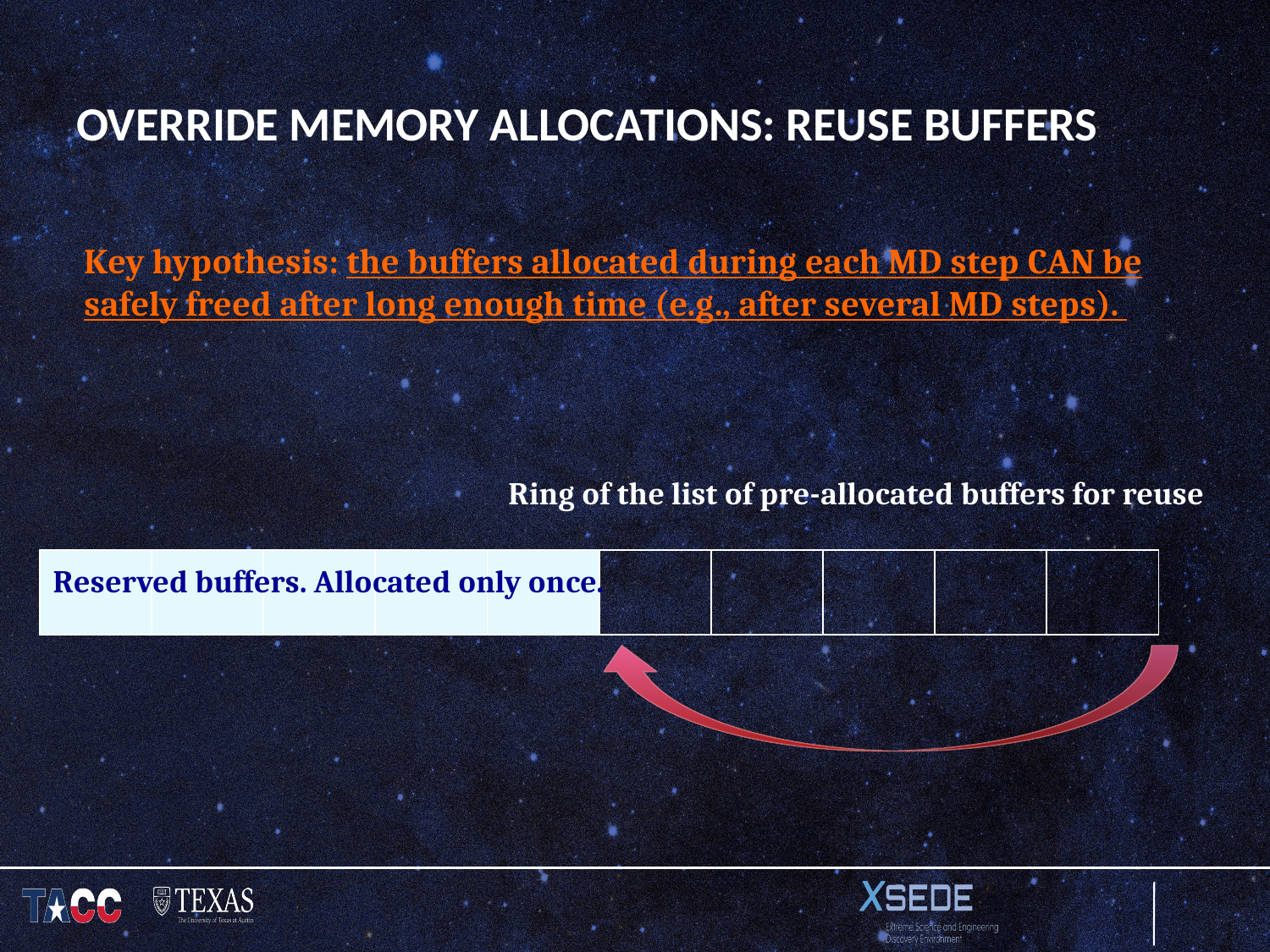

# Override memory allocations: Reuse buffers
Key hypothesis: the buffers allocated during each MD step CAN be safely freed after long enough time (e.g., after several MD steps).
Ring of the list of pre-allocated buffers for reuse
|  |  |  |  |  |  |  |  |  |  |
| --- | --- | --- | --- | --- | --- | --- | --- | --- | --- |
Reserved buffers. Allocated only once.